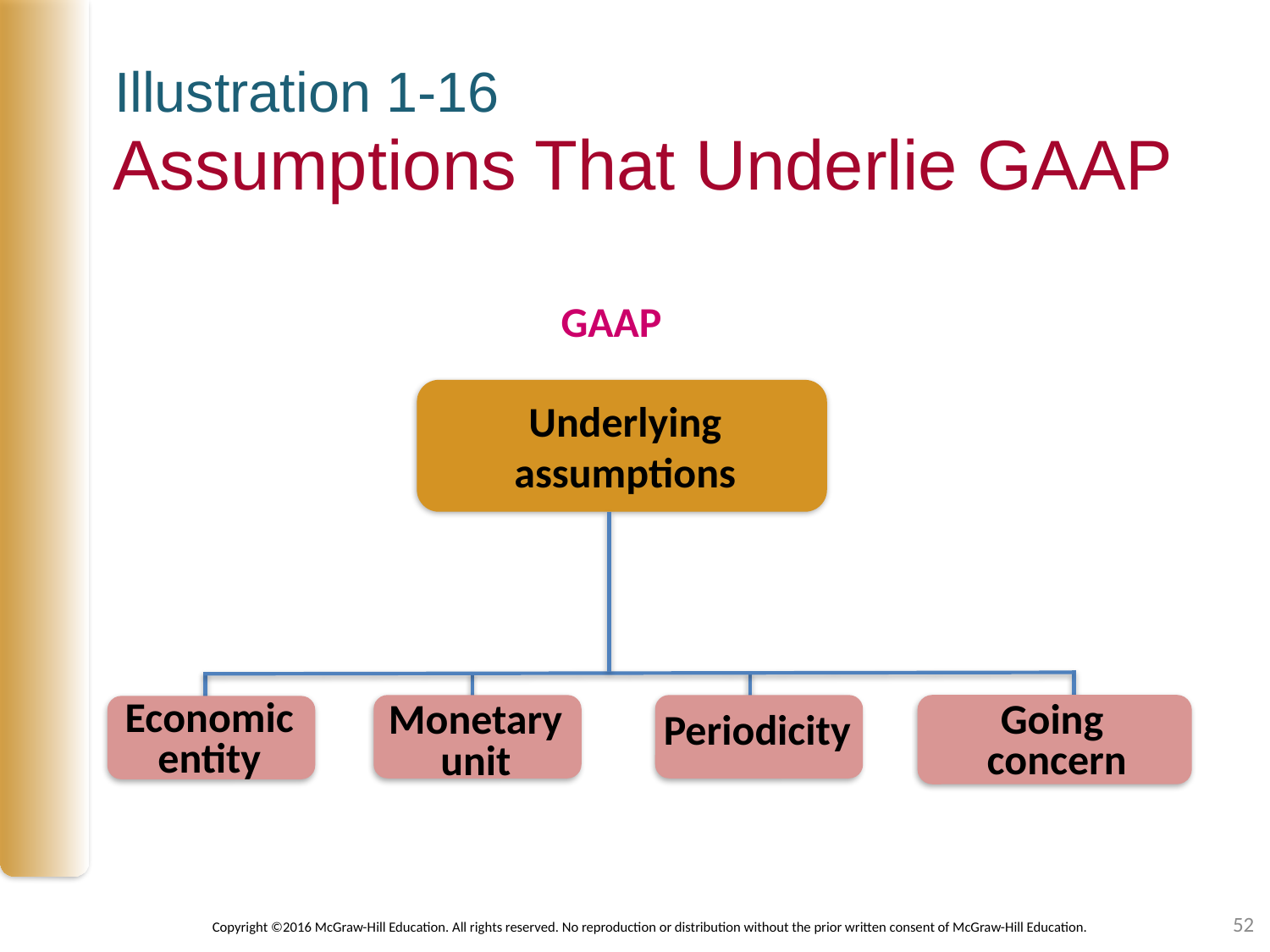

Illustration 1-16
# Assumptions That Underlie GAAP
GAAP

Underlying assumptions
Economic
entity

Going
concern
Monetary
unit

Periodicity
52
Copyright ©2016 McGraw-Hill Education. All rights reserved. No reproduction or distribution without the prior written consent of McGraw-Hill Education.